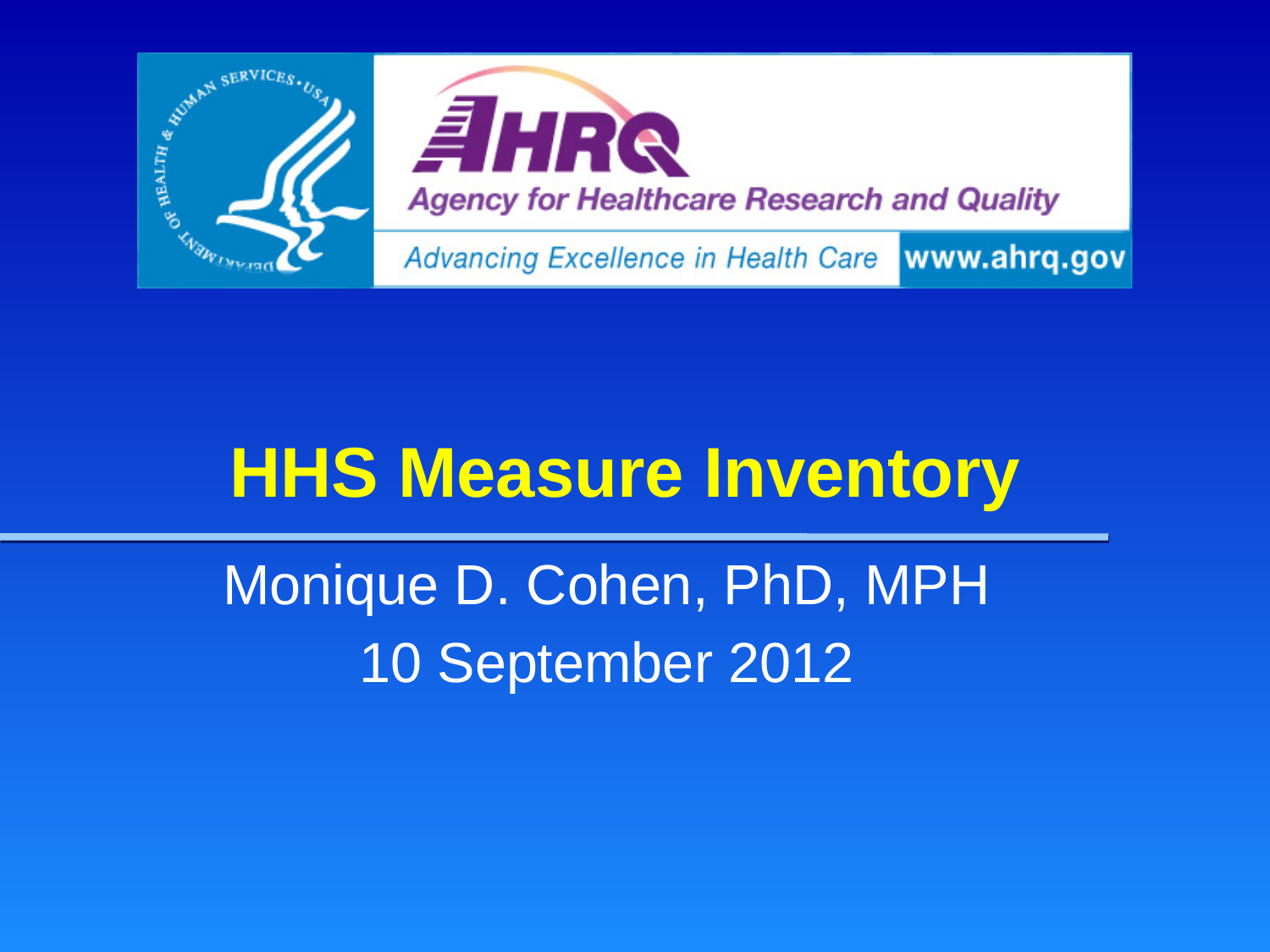

# HHS Measure Inventory
Monique D. Cohen, PhD, MPH
10 September 2012